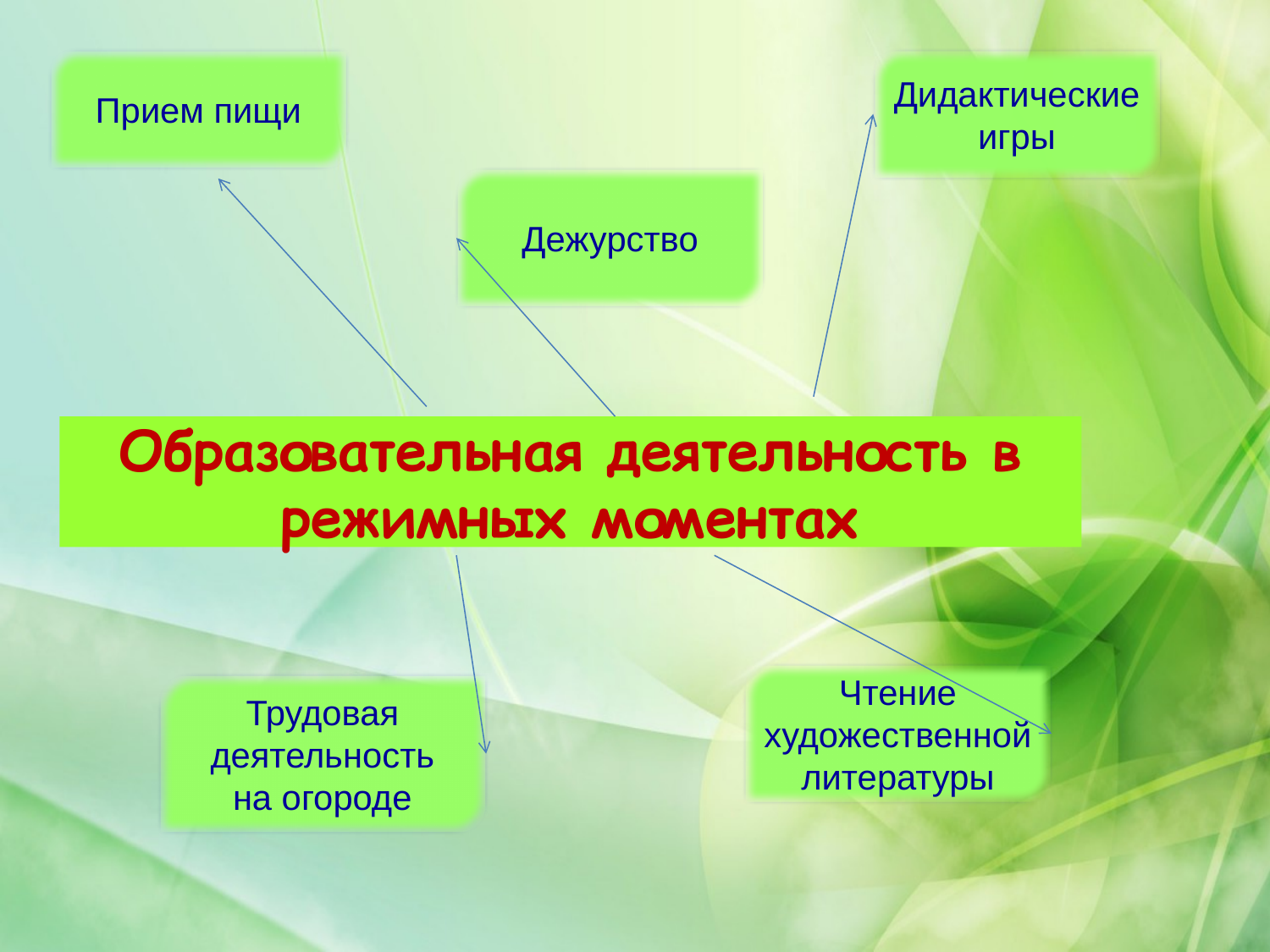

Прием пищи
Дидактические игры
Дежурство
# Образовательная деятельность в режимных моментах
Чтение художественной литературы
Трудовая деятельность
на огороде